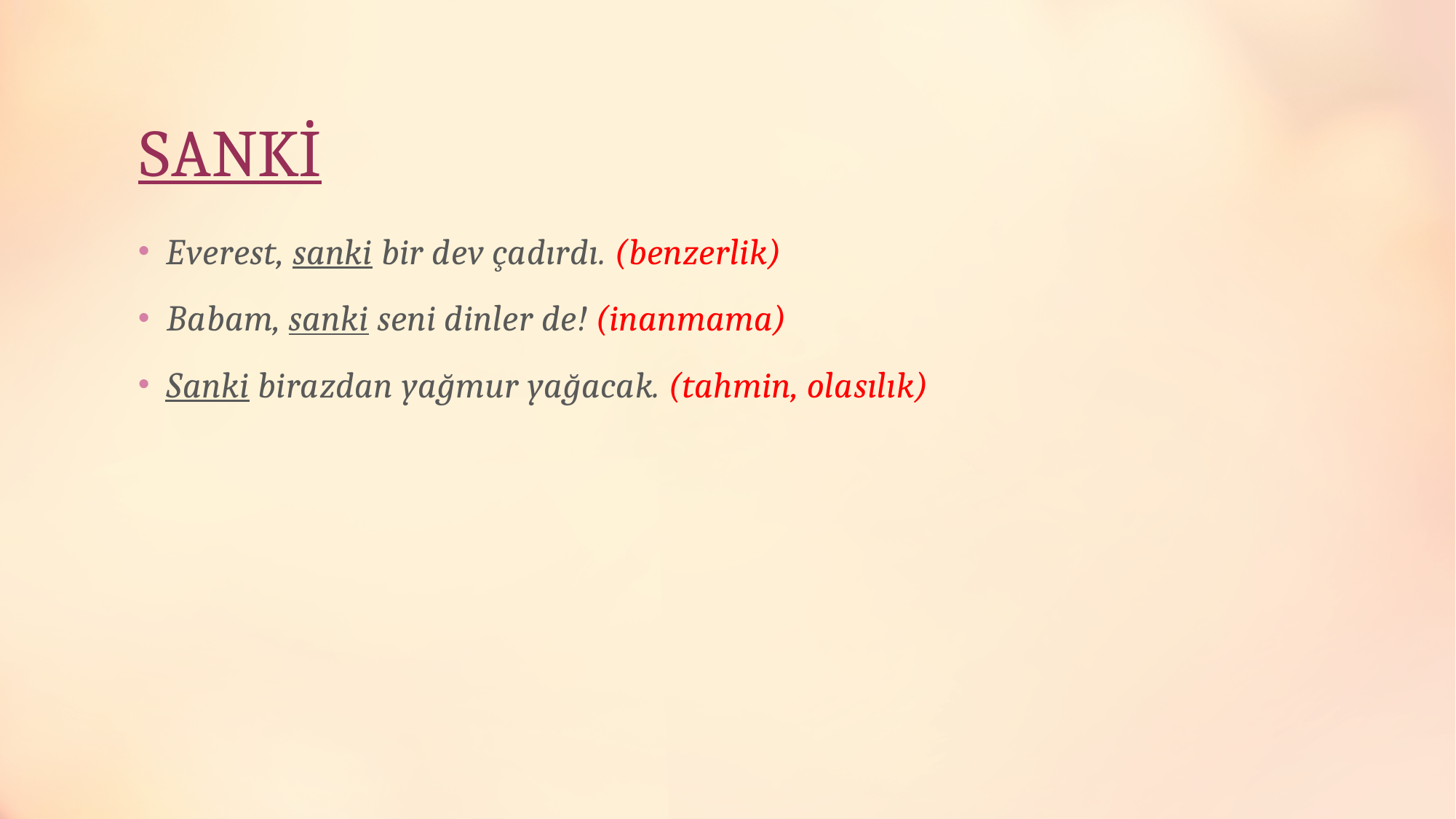

# SANKİ
Everest, sanki bir dev çadırdı. (benzerlik)
Babam, sanki seni dinler de! (inanmama)
Sanki birazdan yağmur yağacak. (tahmin, olasılık)